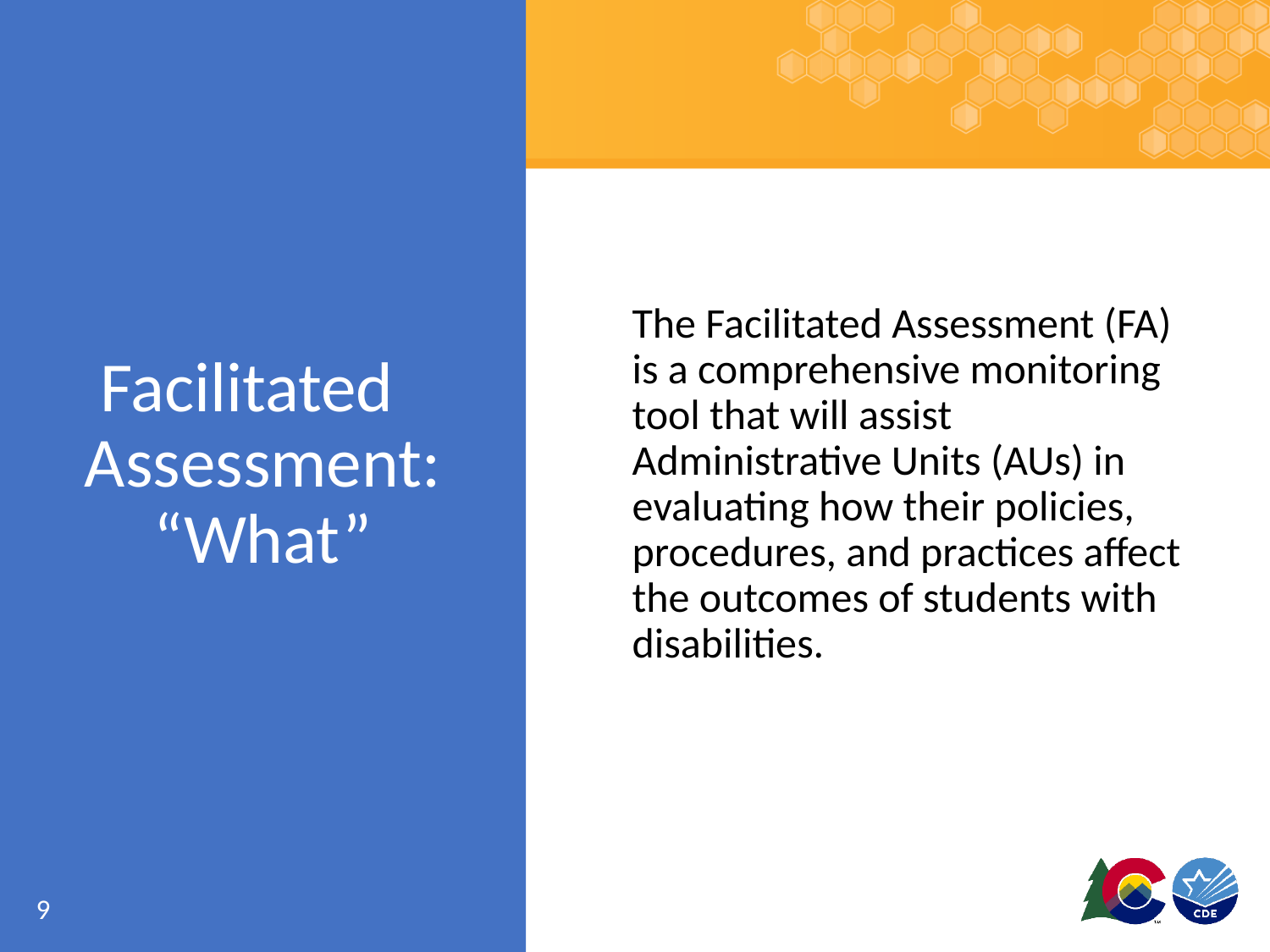

The Facilitated Assessment (FA) is a comprehensive monitoring tool that will assist Administrative Units (AUs) in evaluating how their policies, procedures, and practices affect the outcomes of students with disabilities.
# Facilitated  Assessment: “What”
9